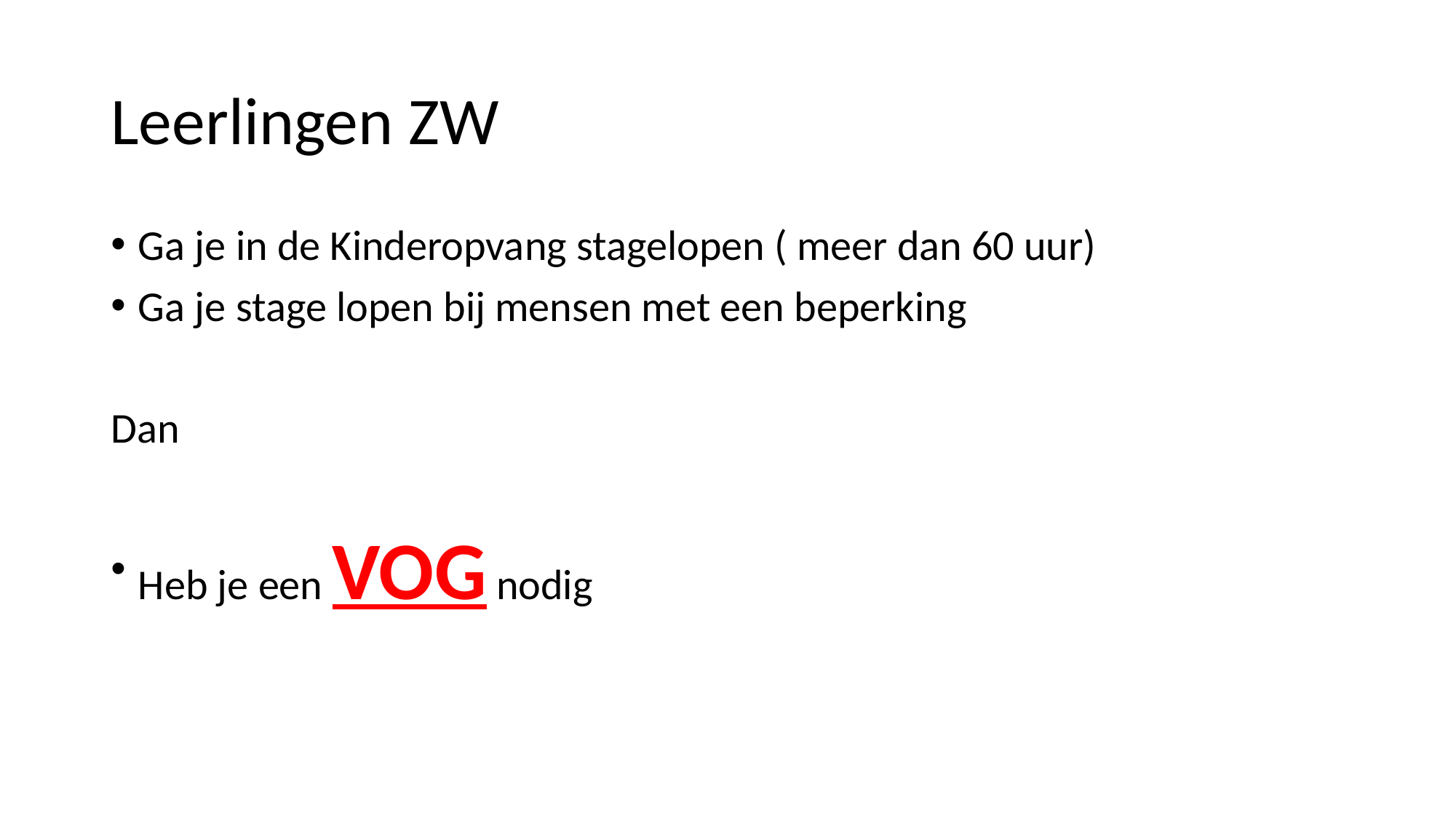

# Leerlingen ZW
Ga je in de Kinderopvang stagelopen ( meer dan 60 uur)
Ga je stage lopen bij mensen met een beperking

Dan

Heb je een VOG nodig